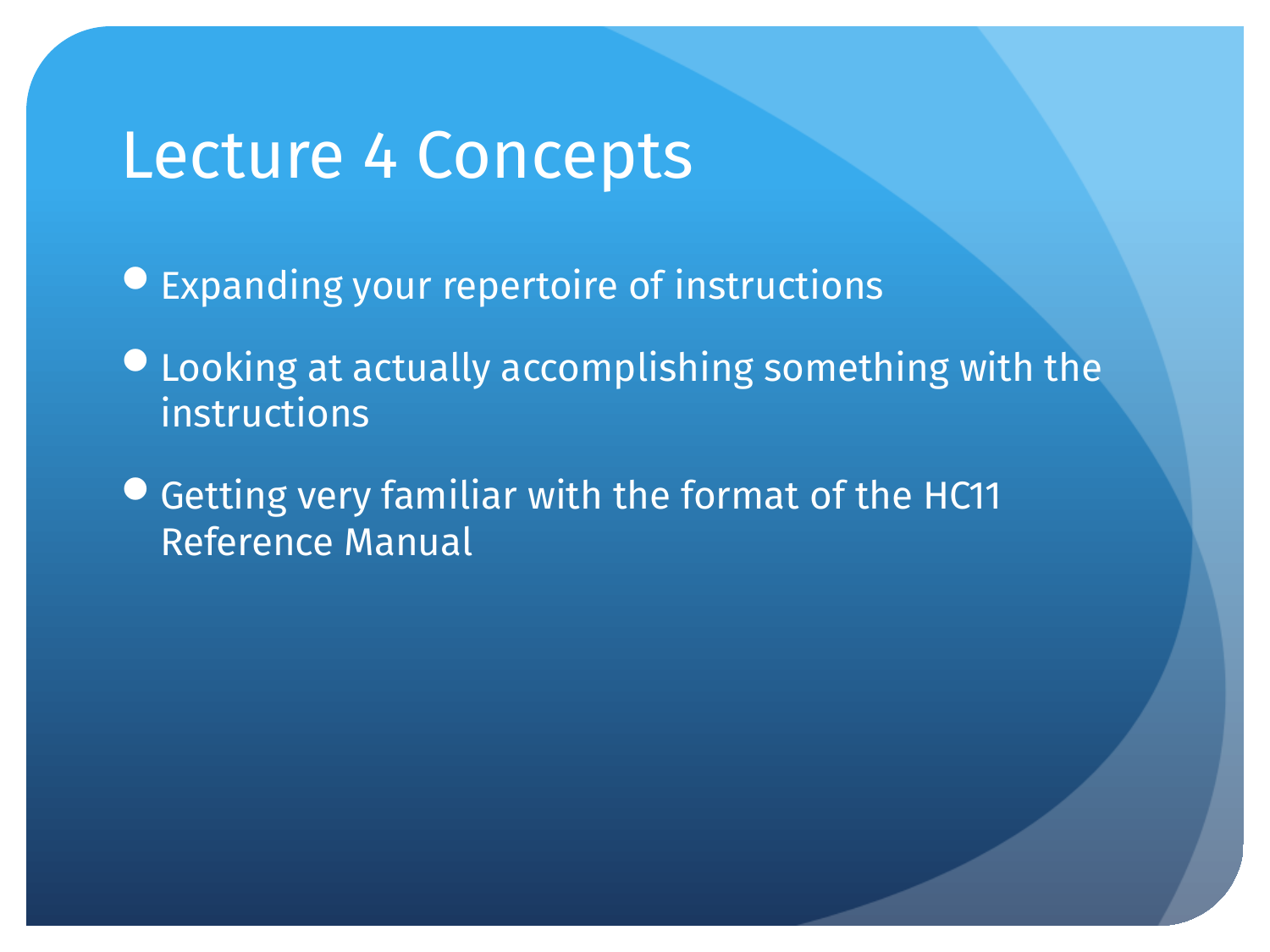

# Lecture 4 Concepts
Expanding your repertoire of instructions
Looking at actually accomplishing something with the instructions
Getting very familiar with the format of the HC11 Reference Manual